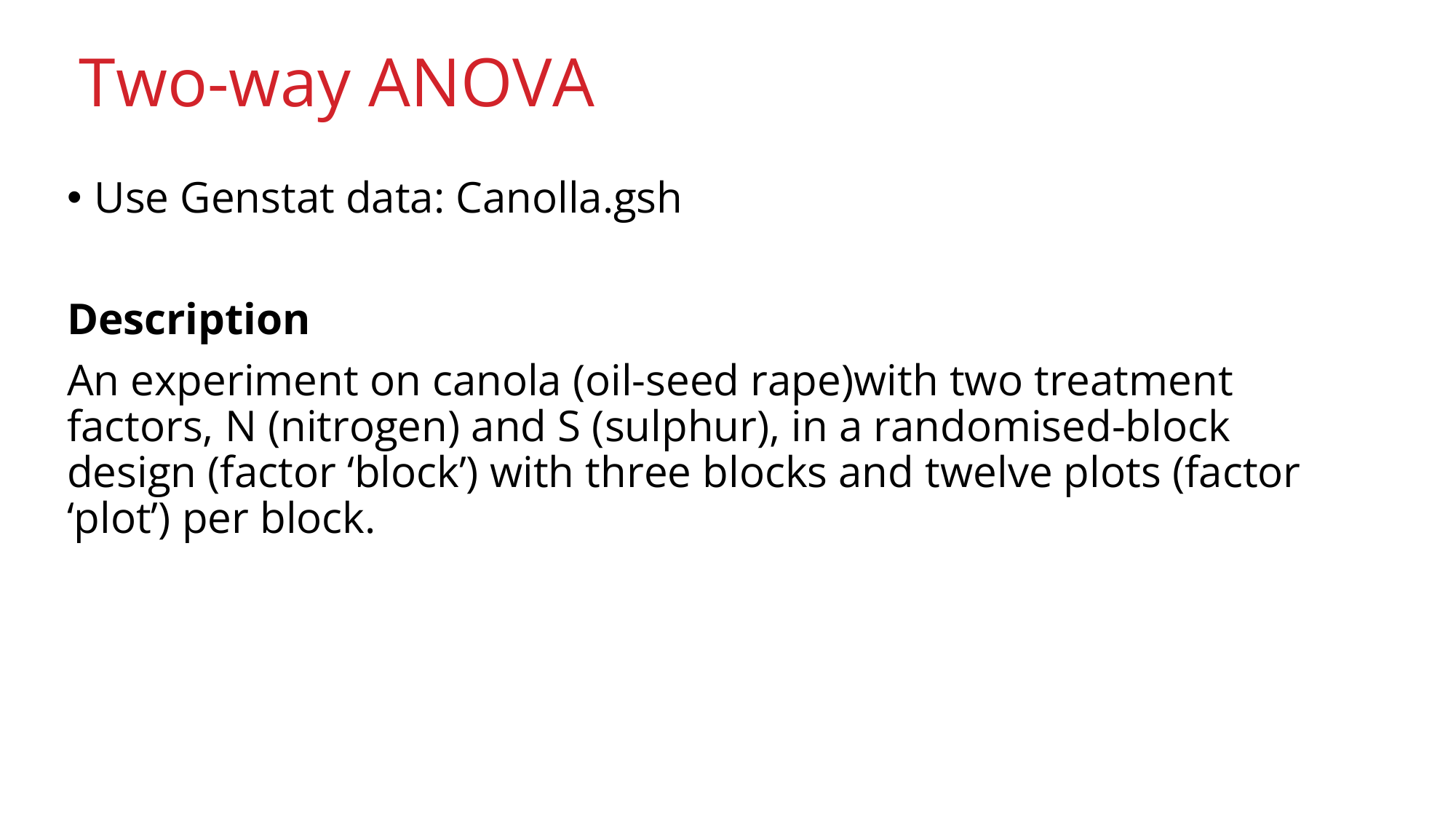

# Two-way ANOVA
Use Genstat data: Canolla.gsh

Description
An experiment on canola (oil-seed rape)with two treatment factors, N (nitrogen) and S (sulphur), in a randomised-block design (factor ‘block’) with three blocks and twelve plots (factor ‘plot’) per block.